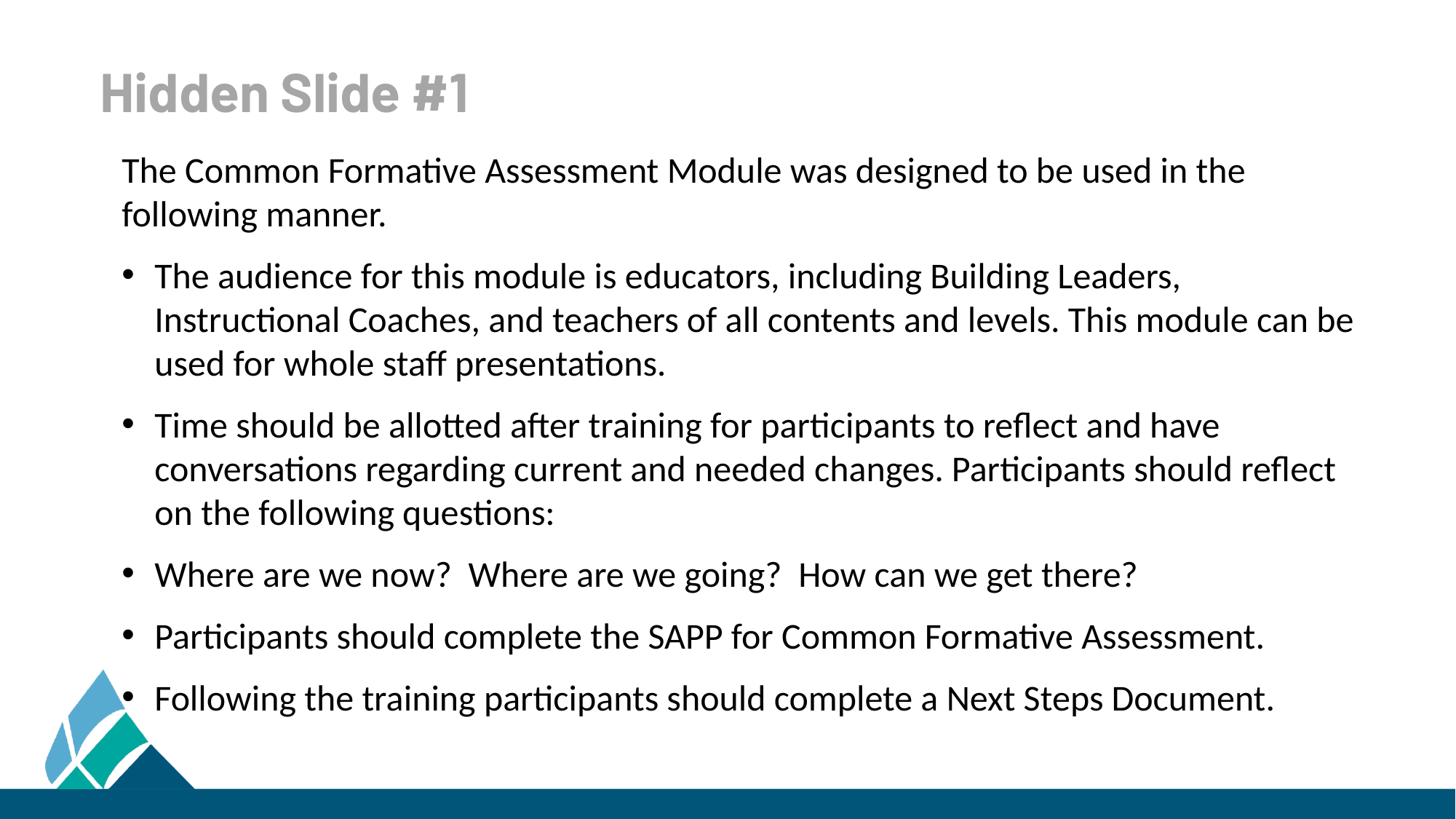

# Hidden Slide #1
The Common Formative Assessment Module was designed to be used in the following manner.
The audience for this module is educators, including Building Leaders, Instructional Coaches, and teachers of all contents and levels. This module can be used for whole staff presentations.
Time should be allotted after training for participants to reflect and have conversations regarding current and needed changes. Participants should reflect on the following questions:
Where are we now?  Where are we going?  How can we get there?
Participants should complete the SAPP for Common Formative Assessment.
Following the training participants should complete a Next Steps Document.